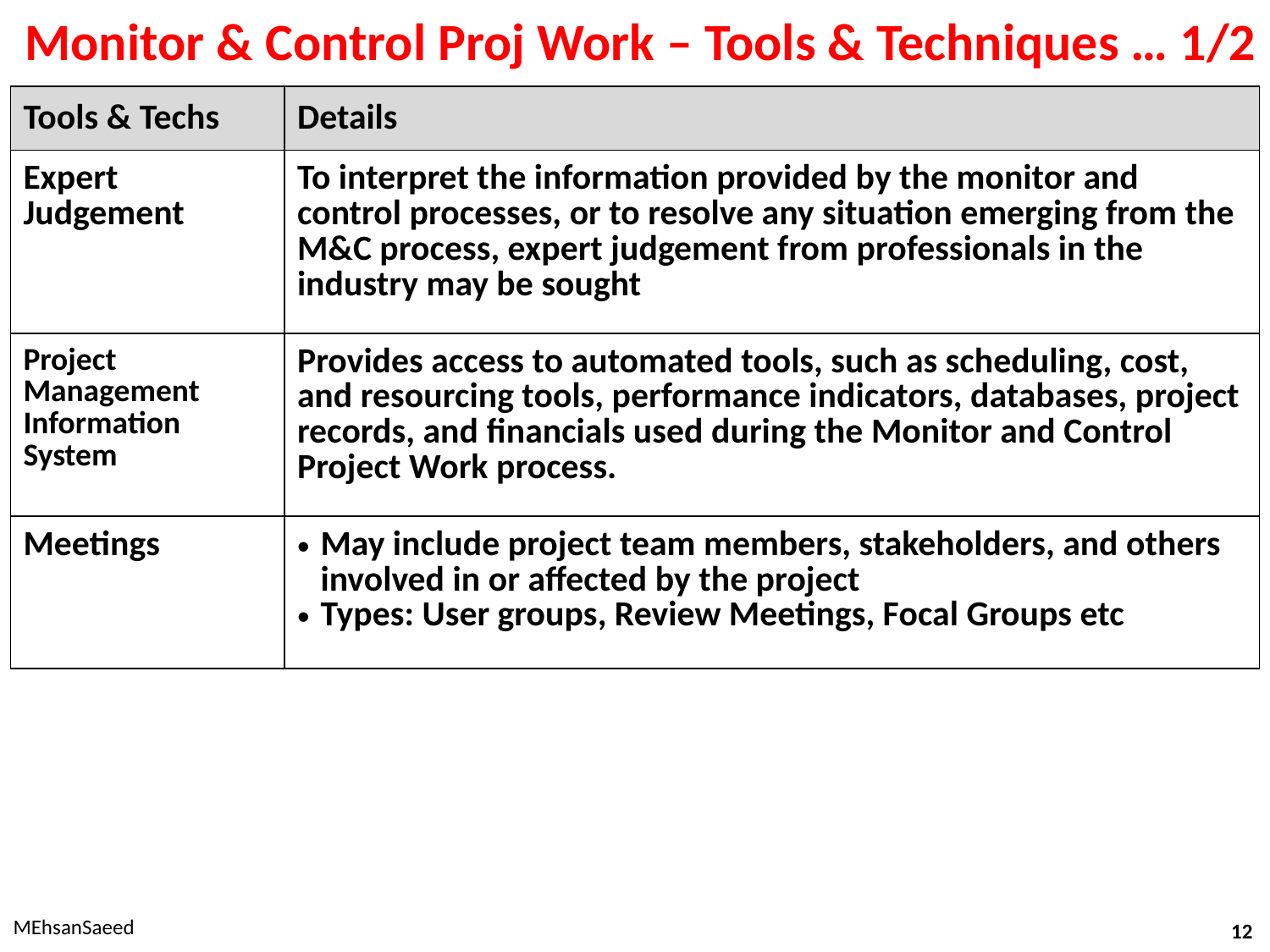

# Monitor & Control Proj Work – Tools & Techniques … 1/2
| Tools & Techs | Details |
| --- | --- |
| Expert Judgement | To interpret the information provided by the monitor and control processes, or to resolve any situation emerging from the M&C process, expert judgement from professionals in the industry may be sought |
| Project Management Information System | Provides access to automated tools, such as scheduling, cost, and resourcing tools, performance indicators, databases, project records, and financials used during the Monitor and Control Project Work process. |
| Meetings | May include project team members, stakeholders, and others involved in or affected by the project Types: User groups, Review Meetings, Focal Groups etc |
MEhsanSaeed
12